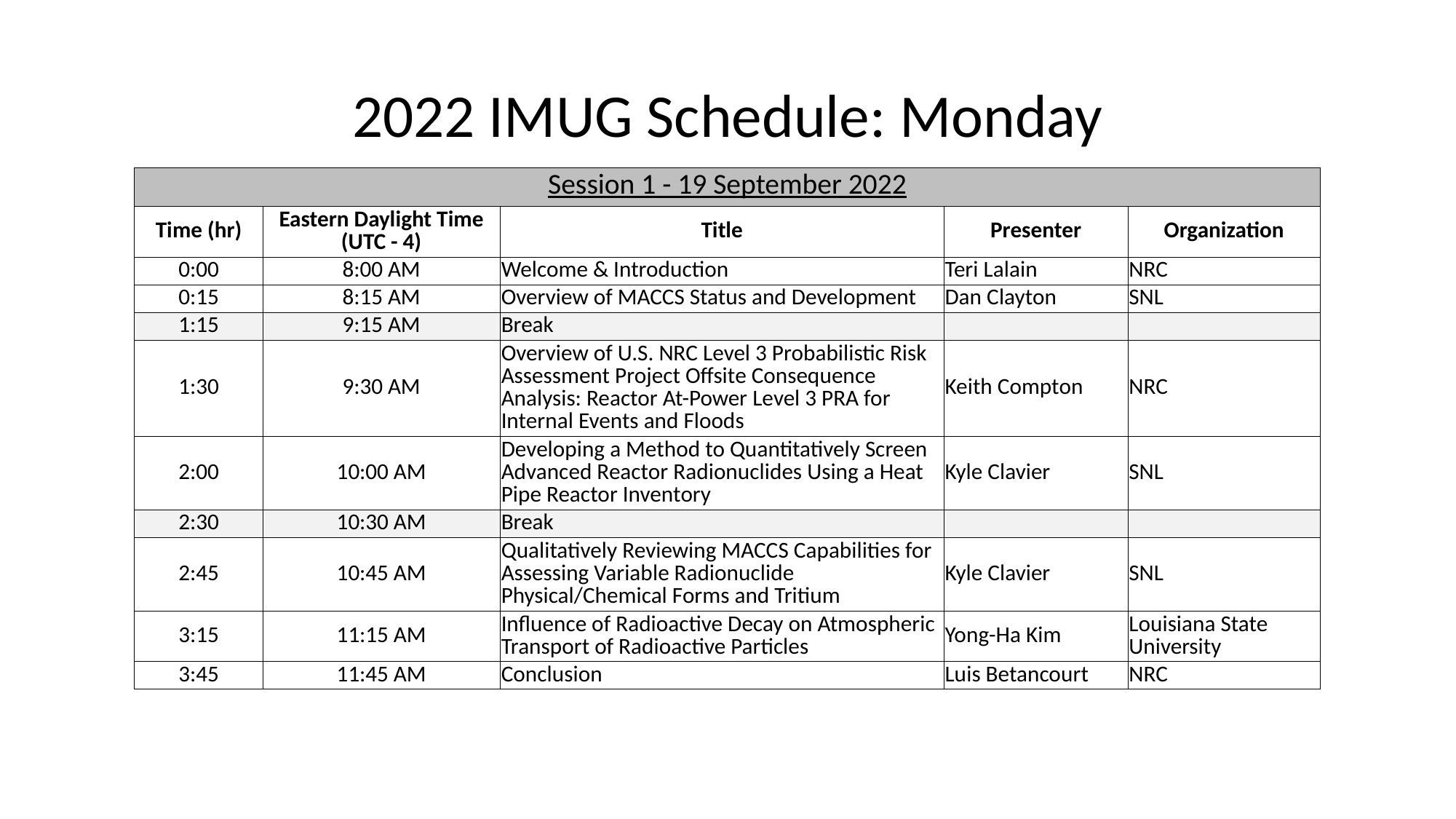

# 2022 IMUG Schedule: Monday
| Session 1 - 19 September 2022 |  |  |  |  |
| --- | --- | --- | --- | --- |
| Time (hr) | Eastern Daylight Time (UTC - 4) | Title | Presenter | Organization |
| 0:00 | 8:00 AM | Welcome & Introduction | Teri Lalain | NRC |
| 0:15 | 8:15 AM | Overview of MACCS Status and Development | Dan Clayton | SNL |
| 1:15 | 9:15 AM | Break |  |  |
| 1:30 | 9:30 AM | Overview of U.S. NRC Level 3 Probabilistic Risk Assessment Project Offsite Consequence Analysis: Reactor At-Power Level 3 PRA for Internal Events and Floods | Keith Compton | NRC |
| 2:00 | 10:00 AM | Developing a Method to Quantitatively Screen Advanced Reactor Radionuclides Using a Heat Pipe Reactor Inventory | Kyle Clavier | SNL |
| 2:30 | 10:30 AM | Break |  |  |
| 2:45 | 10:45 AM | Qualitatively Reviewing MACCS Capabilities for Assessing Variable Radionuclide Physical/Chemical Forms and Tritium | Kyle Clavier | SNL |
| 3:15 | 11:15 AM | Influence of Radioactive Decay on Atmospheric Transport of Radioactive Particles | Yong-Ha Kim | Louisiana State University |
| 3:45 | 11:45 AM | Conclusion | Luis Betancourt | NRC |